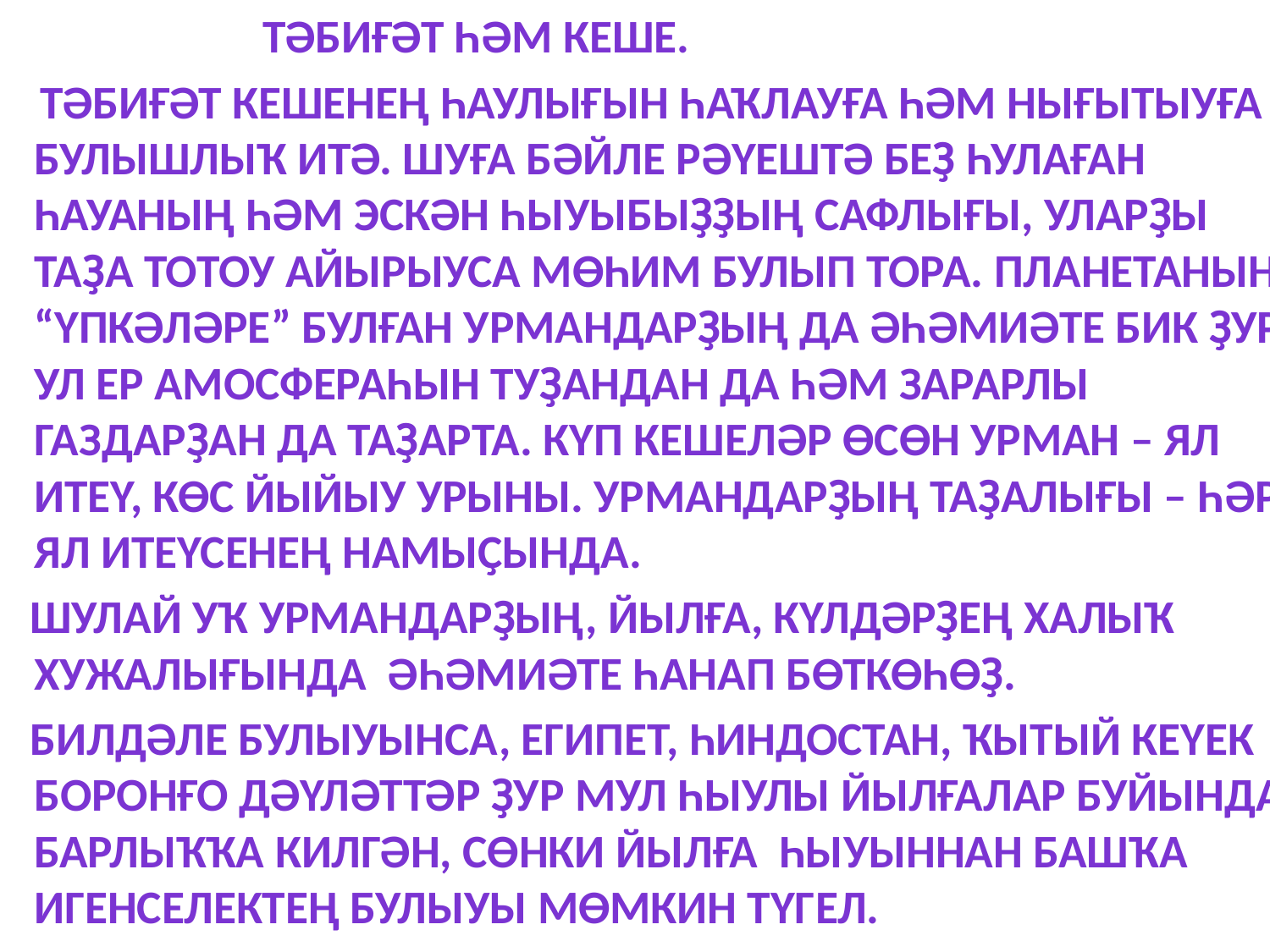

Тәбиғәт һәм кеше.
     тәбиғәт кешенең һаулығын һаҡлауға һәм нығытыуға булышлыҡ итә. Шуға бәйле рәүештә беҙ һулаған һауаның һәм эскән һыуыбыҙҙың сафлығы, уларҙы таҙа тотоу айырыуса мөһим булып тора. Планетаның “үпкәләре” булған урмандарҙың да әһәмиәте бик ҙур. Ул ер амосфераһын туҙандан да һәм зарарлы газдарҙан да таҙарта. Күп кешеләр өсөн урман – ял итеү, көс йыйыу урыны. Урмандарҙың таҙалығы – һәр ял итеүсенең намыҫында.
    шулай уҡ урмандарҙың, йылға, күлдәрҙең халыҡ  хужалығында  әһәмиәте һанап бөткөһөҙ.
    Билдәле булыуынса, Египет, Һиндостан, Ҡытый кеүек боронғо дәүләттәр ҙур мул һыулы йылғалар буйында барлыҡҡа килгән, сөнки йылға  һыуыннан башҡа игенселектең булыуы мөмкин түгел.
#